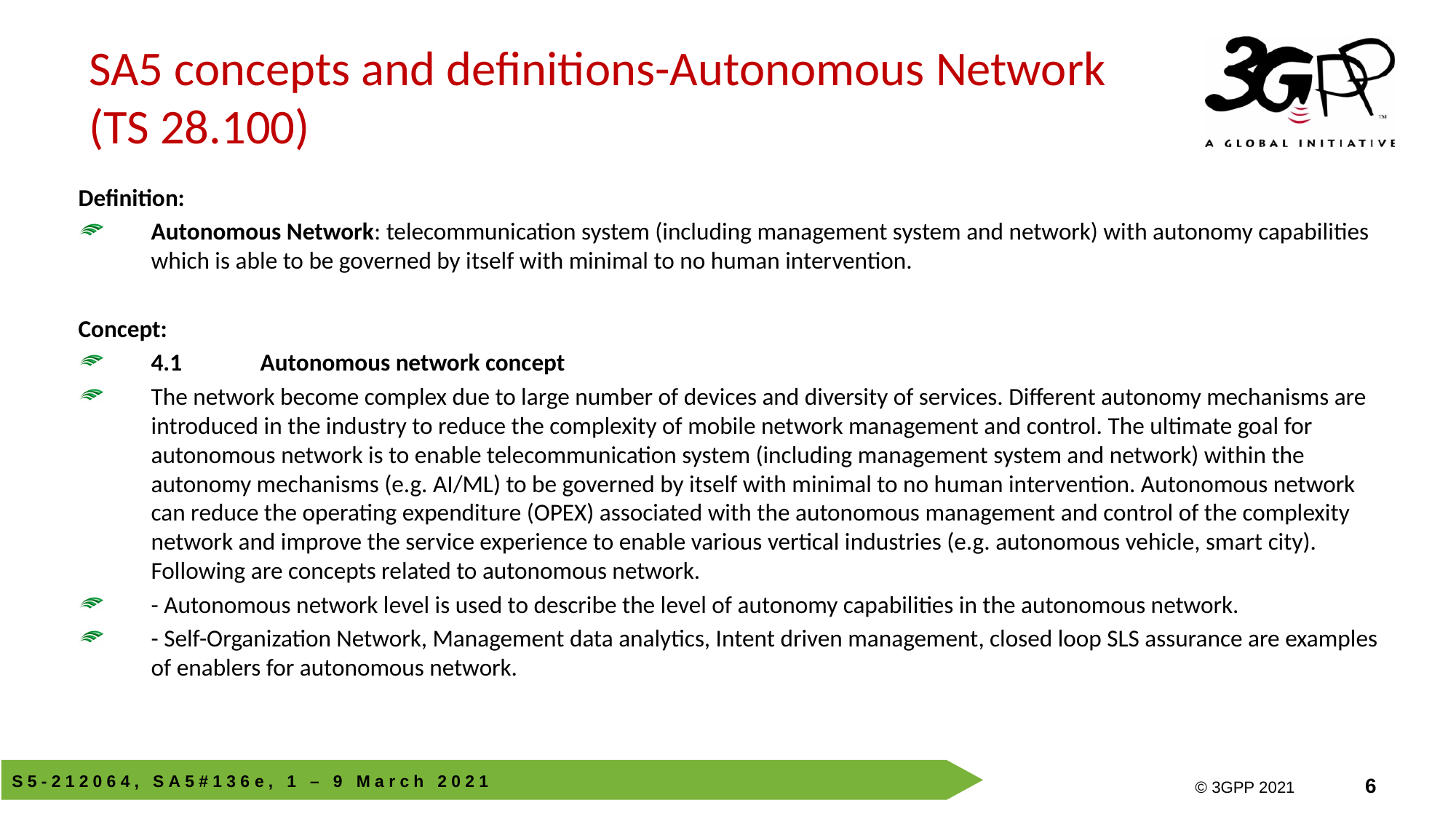

# SA5 concepts and definitions-Autonomous Network (TS 28.100)
Definition:
Autonomous Network: telecommunication system (including management system and network) with autonomy capabilities which is able to be governed by itself with minimal to no human intervention.

Concept:
4.1	Autonomous network concept
The network become complex due to large number of devices and diversity of services. Different autonomy mechanisms are introduced in the industry to reduce the complexity of mobile network management and control. The ultimate goal for autonomous network is to enable telecommunication system (including management system and network) within the autonomy mechanisms (e.g. AI/ML) to be governed by itself with minimal to no human intervention. Autonomous network can reduce the operating expenditure (OPEX) associated with the autonomous management and control of the complexity network and improve the service experience to enable various vertical industries (e.g. autonomous vehicle, smart city). Following are concepts related to autonomous network.
- Autonomous network level is used to describe the level of autonomy capabilities in the autonomous network.
- Self-Organization Network, Management data analytics, Intent driven management, closed loop SLS assurance are examples of enablers for autonomous network.